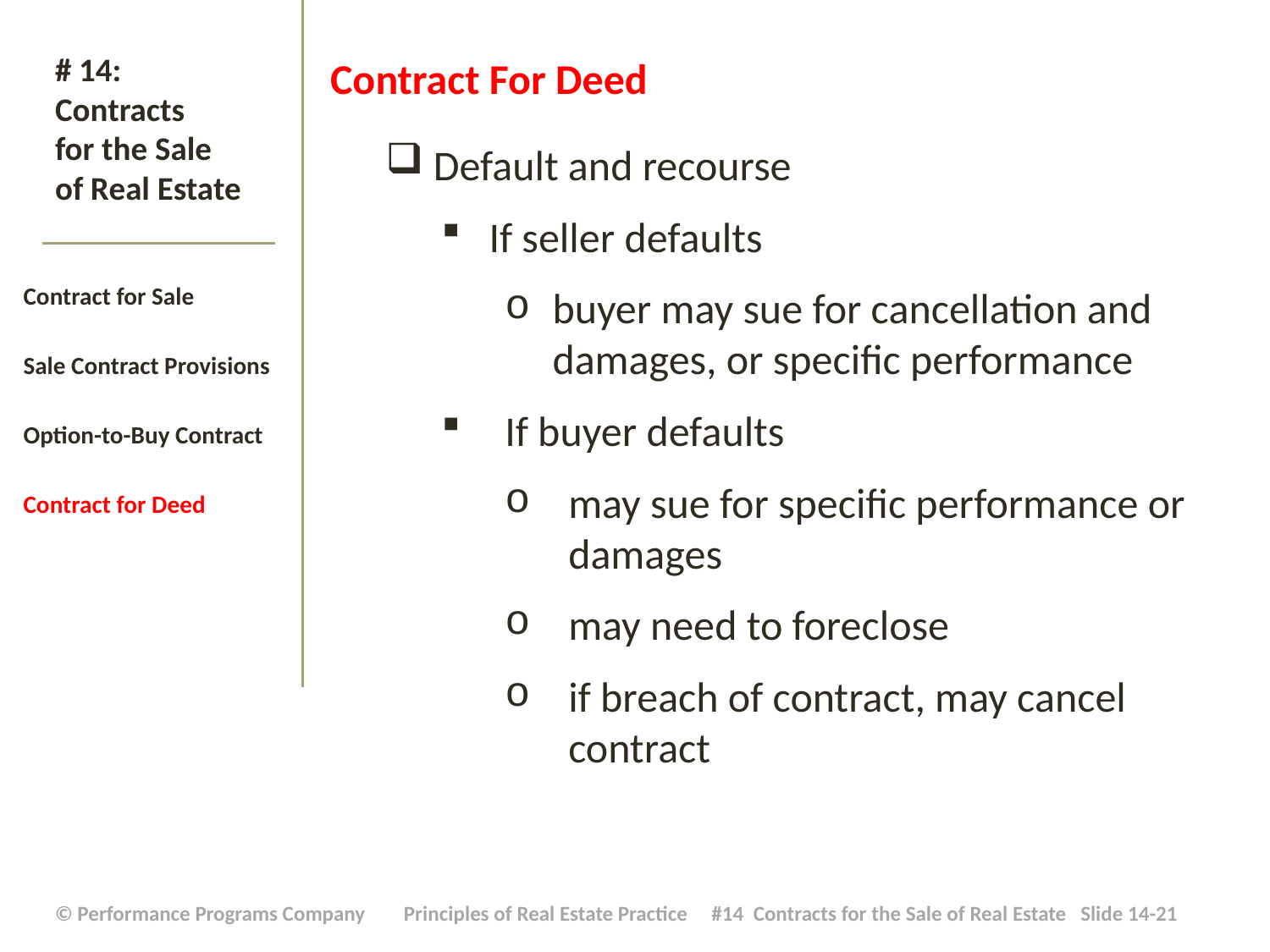

Contract For Deed

Default and recourse
If seller defaults
buyer may sue for cancellation and damages, or specific performance
If buyer defaults
may sue for specific performance or damages
may need to foreclose
if breach of contract, may cancel contract
# # 14: Contracts for the Sale of Real Estate

Contract for Sale

Sale Contract Provisions

Option-to-Buy Contract

Contract for Deed

| © Performance Programs Company Principles of Real Estate Practice #14 Contracts for the Sale of Real Estate Slide 14-21 |
| --- |